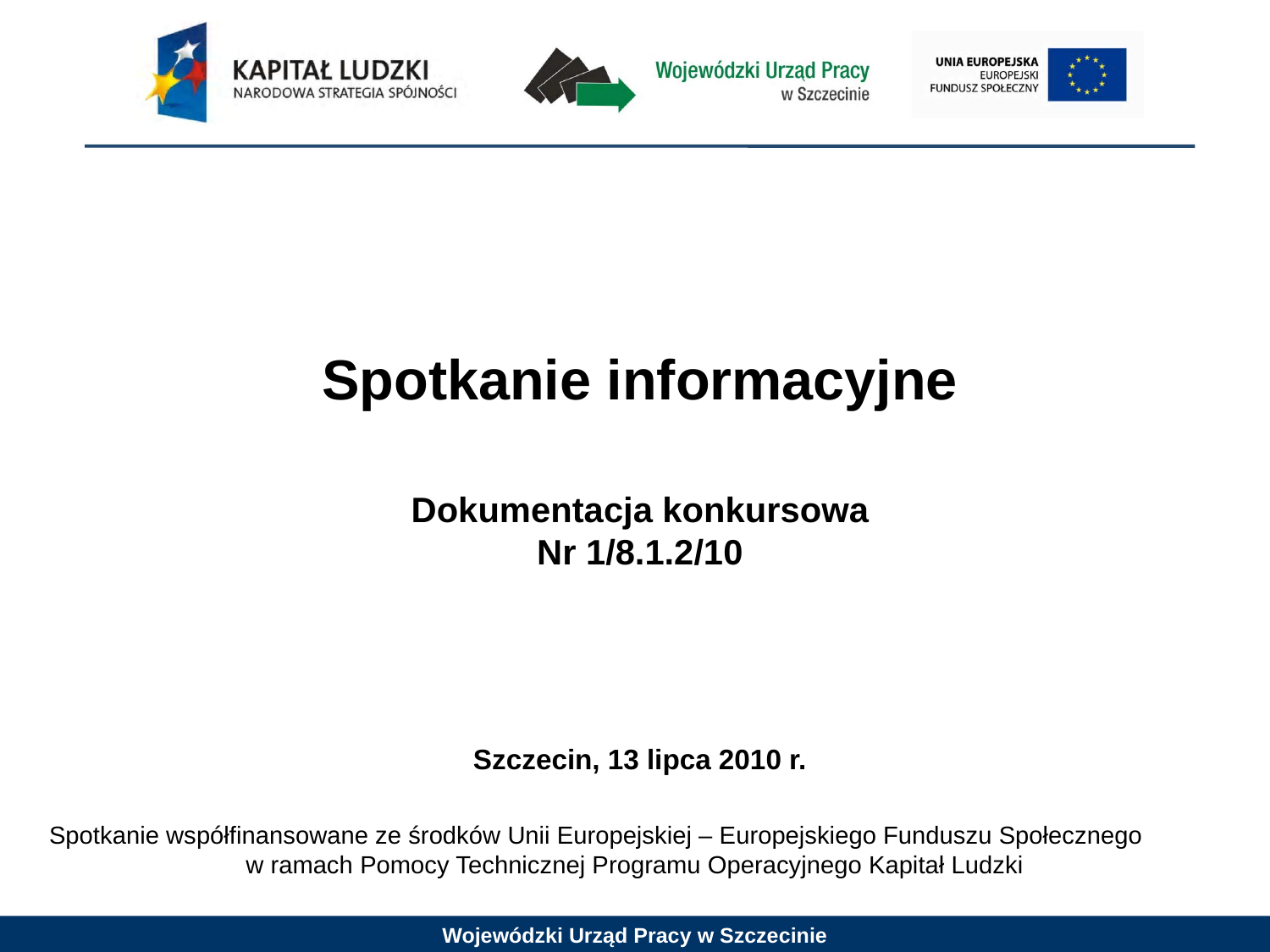

Spotkanie informacyjne

Dokumentacja konkursowa
Nr 1/8.1.2/10

Szczecin, 13 lipca 2010 r.
Spotkanie współfinansowane ze środków Unii Europejskiej – Europejskiego Funduszu Społecznego            w ramach Pomocy Technicznej Programu Operacyjnego Kapitał Ludzki